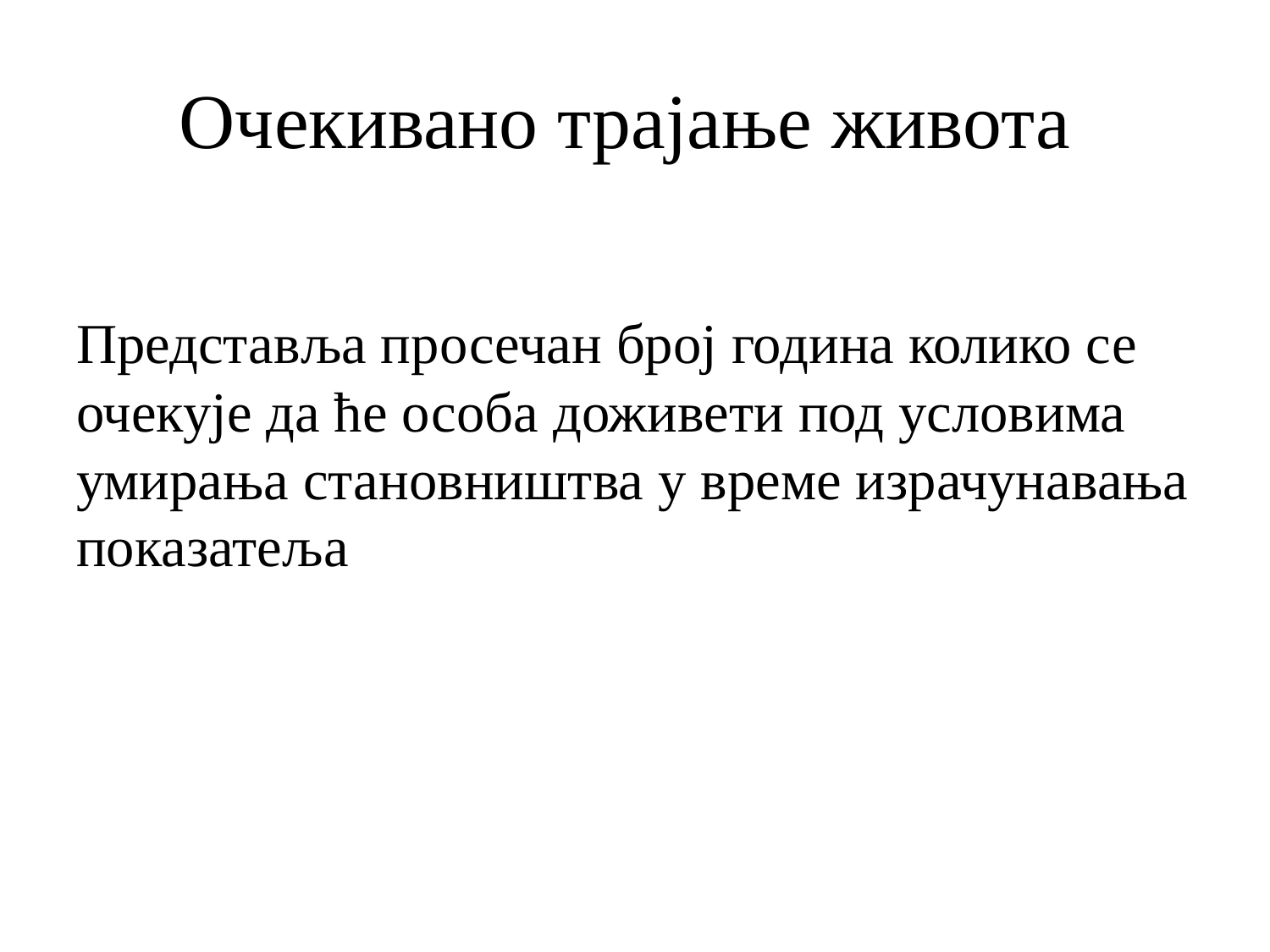

# Очекивано трајање живота

Представља просечан број година колико се очекује да ће особа доживети под условима умирања становништва у време израчунавања показатеља